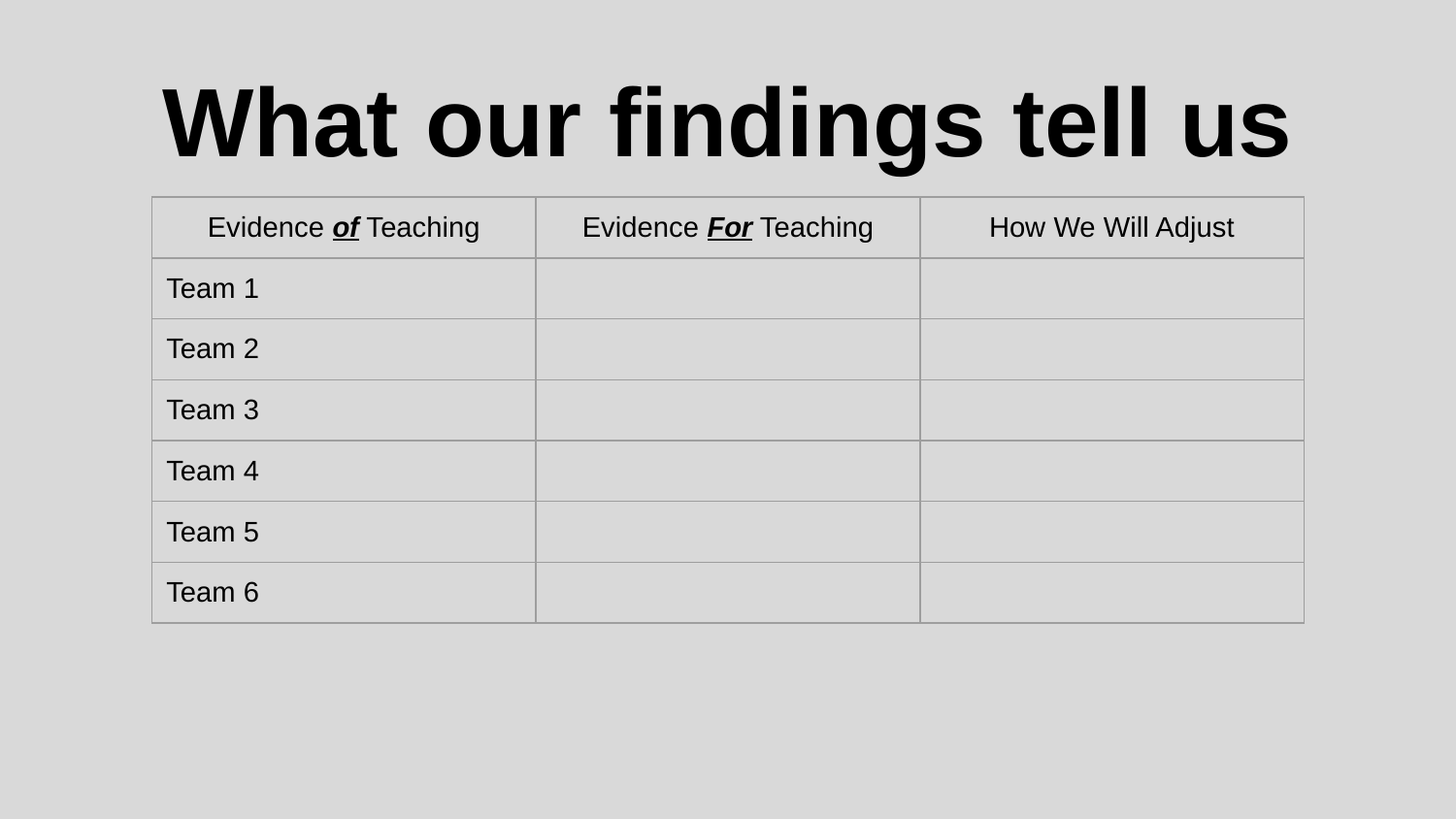

# What our findings tell us

| Evidence of Teaching | Evidence For Teaching | How We Will Adjust |
| --- | --- | --- |
| Team 1 |  |  |
| Team 2 |  |  |
| Team 3 |  |  |
| Team 4 |  |  |
| Team 5 |  |  |
| Team 6 |  |  |